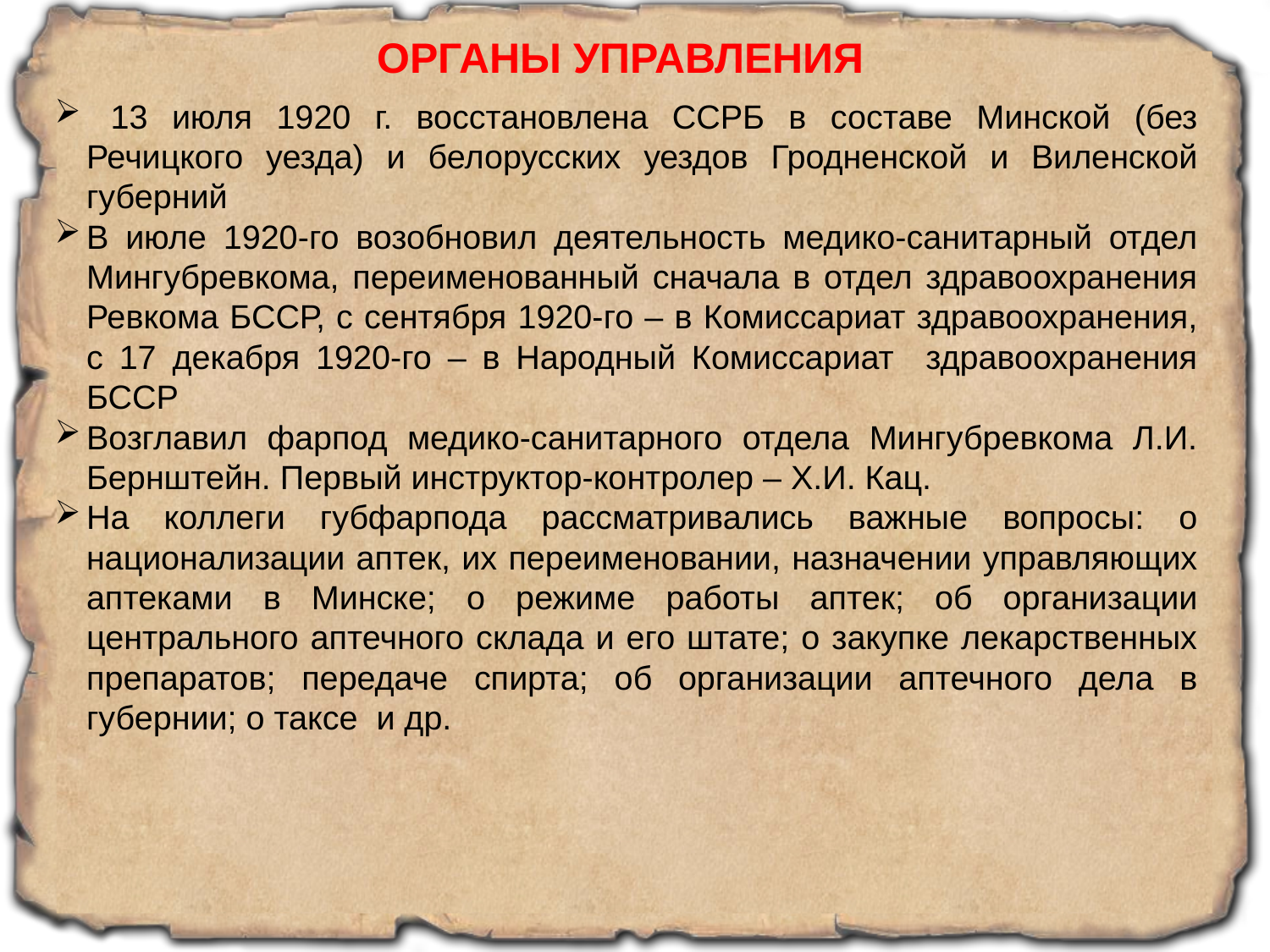

# ОРГАНЫ УПРАВЛЕНИЯ
 13 июля 1920 г. восстановлена ССРБ в составе Минской (без Речицкого уезда) и белорусских уездов Гродненской и Виленской губерний
В июле 1920-го возобновил деятельность медико-санитарный отдел Мингубревкома, переименованный сначала в отдел здравоохранения Ревкома БССР, с сентября 1920-го – в Комиссариат здравоохранения, с 17 декабря 1920-го – в Народный Комиссариат  здравоохранения БССР
Возглавил фарпод медико-санитарного отдела Мингубревкома Л.И. Бернштейн. Первый инструктор-контролер – Х.И. Кац.
На коллеги губфарпода рассматривались важные вопросы: о национализации аптек, их переименовании, назначении управляющих аптеками в Минске; о режиме работы аптек; об организации центрального аптечного склада и его штате; о закупке лекарственных препаратов; передаче спирта; об организации аптечного дела в губернии; о таксе  и др.